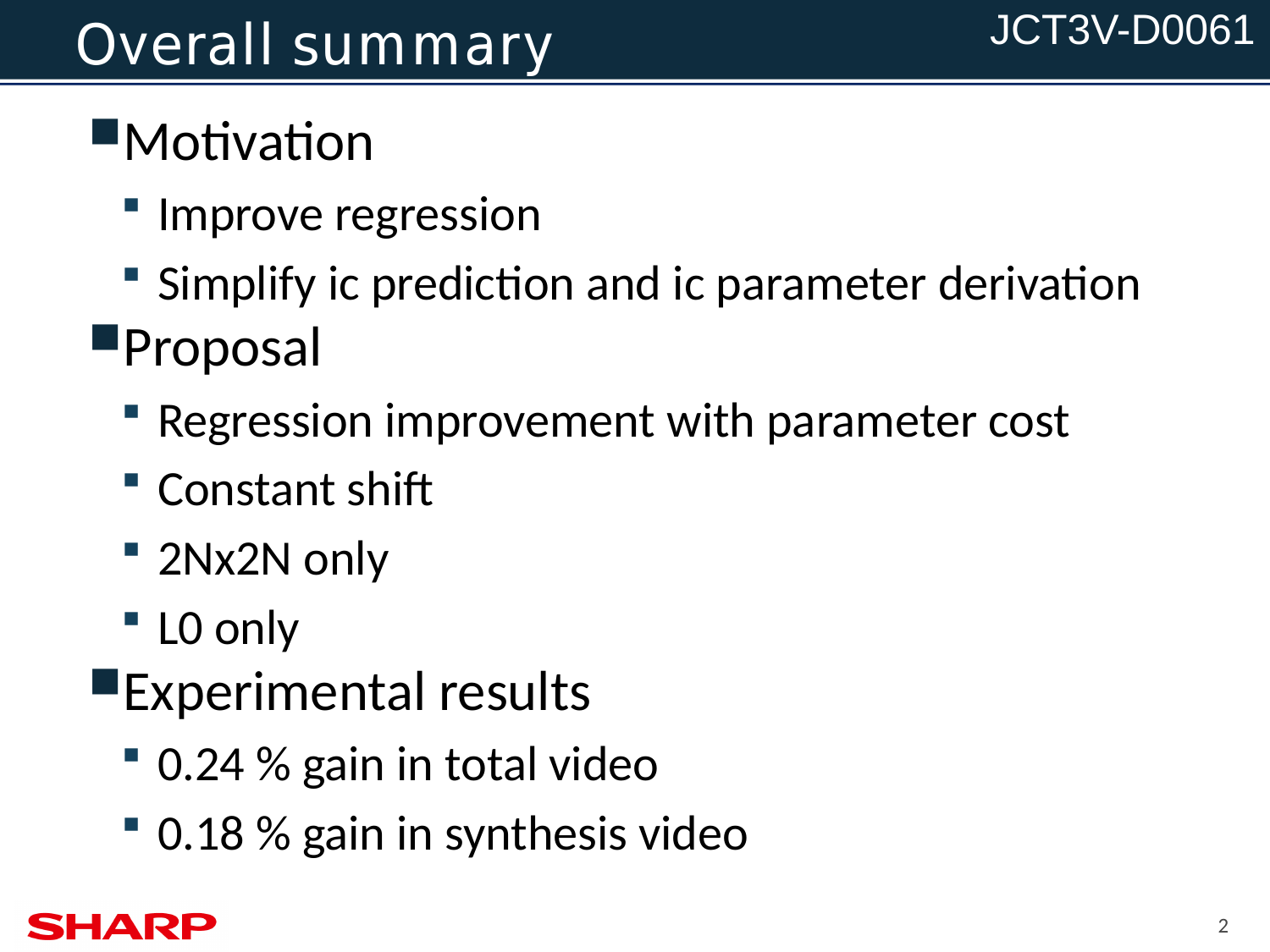

# Overall summary
Motivation
Improve regression
Simplify ic prediction and ic parameter derivation
Proposal
Regression improvement with parameter cost
Constant shift
2Nx2N only
L0 only
Experimental results
0.24 % gain in total video
0.18 % gain in synthesis video

2